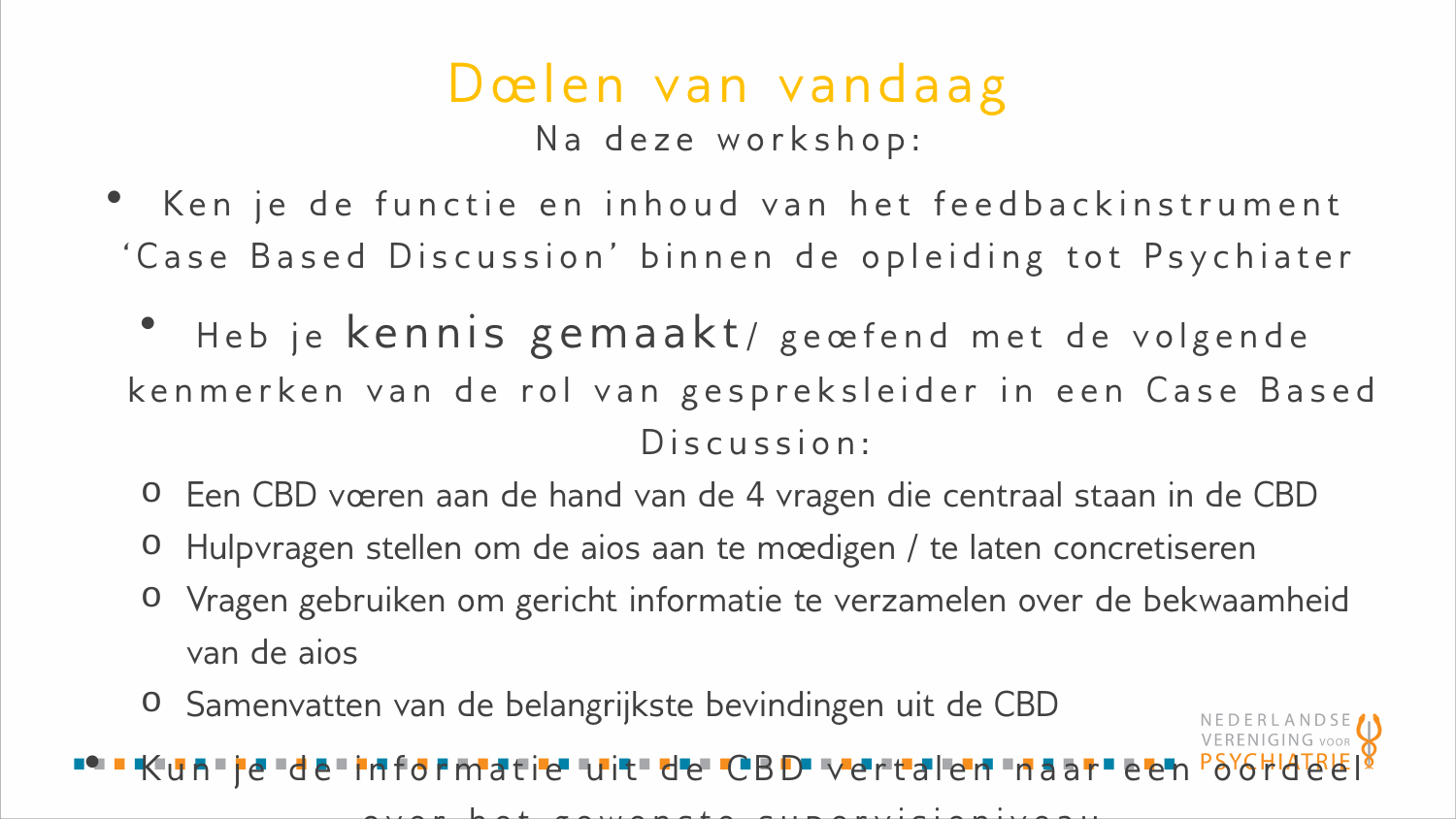

Doelen van vandaag
Na deze workshop:
Ken je de functie en inhoud van het feedbackinstrument ‘Case Based Discussion’ binnen de opleiding tot Psychiater
Heb je kennis gemaakt/ geoefend met de volgende kenmerken van de rol van gespreksleider in een Case Based Discussion:
Een CBD voeren aan de hand van de 4 vragen die centraal staan in de CBD
Hulpvragen stellen om de aios aan te moedigen / te laten concretiseren
Vragen gebruiken om gericht informatie te verzamelen over de bekwaamheid van de aios
Samenvatten van de belangrijkste bevindingen uit de CBD
Kun je de informatie uit de CBD vertalen naar een oordeel over het gewenste supervisieniveau.